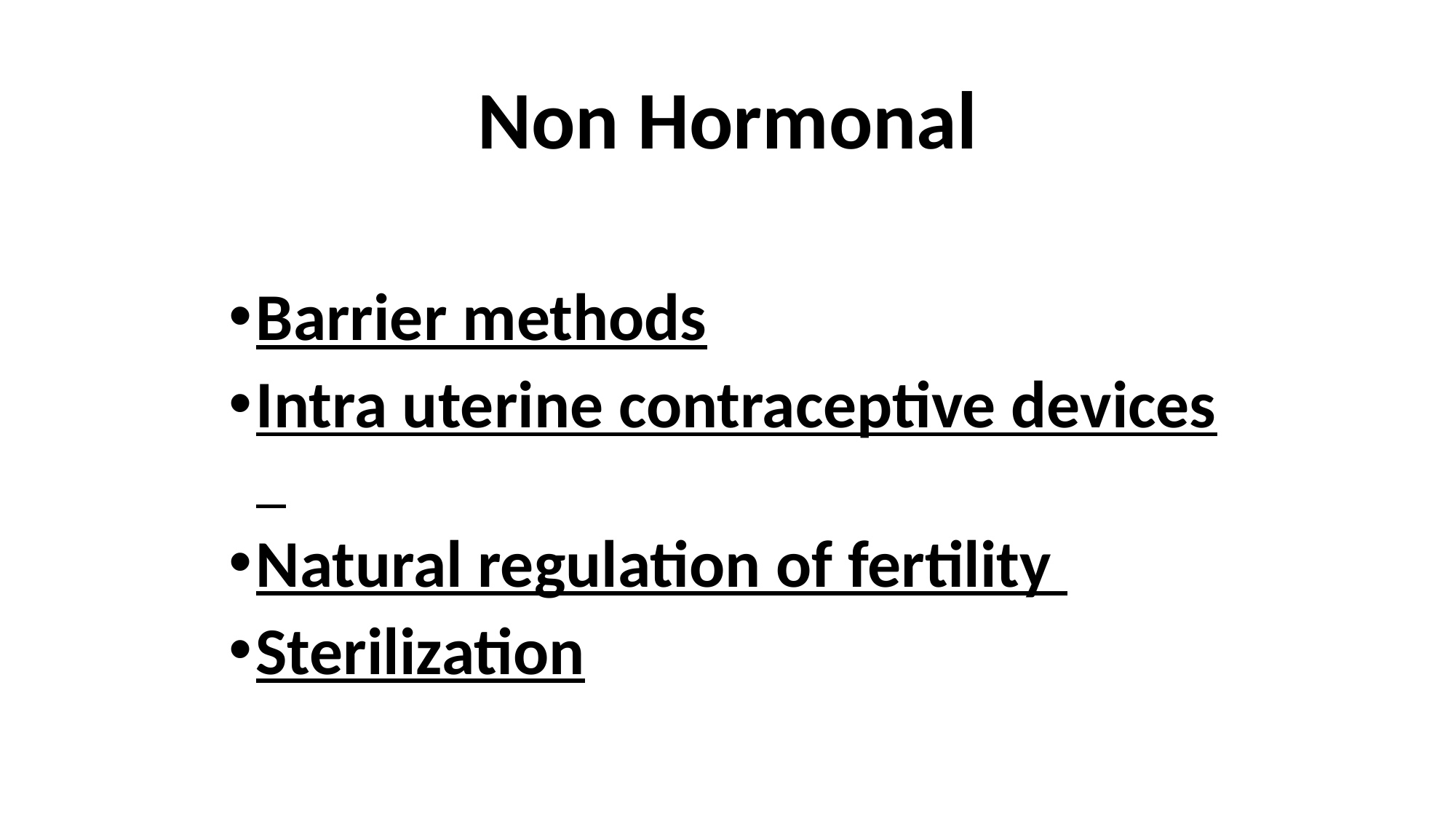

# Non Hormonal

Barrier methods
Intra uterine contraceptive devices
Natural regulation of fertility
Sterilization